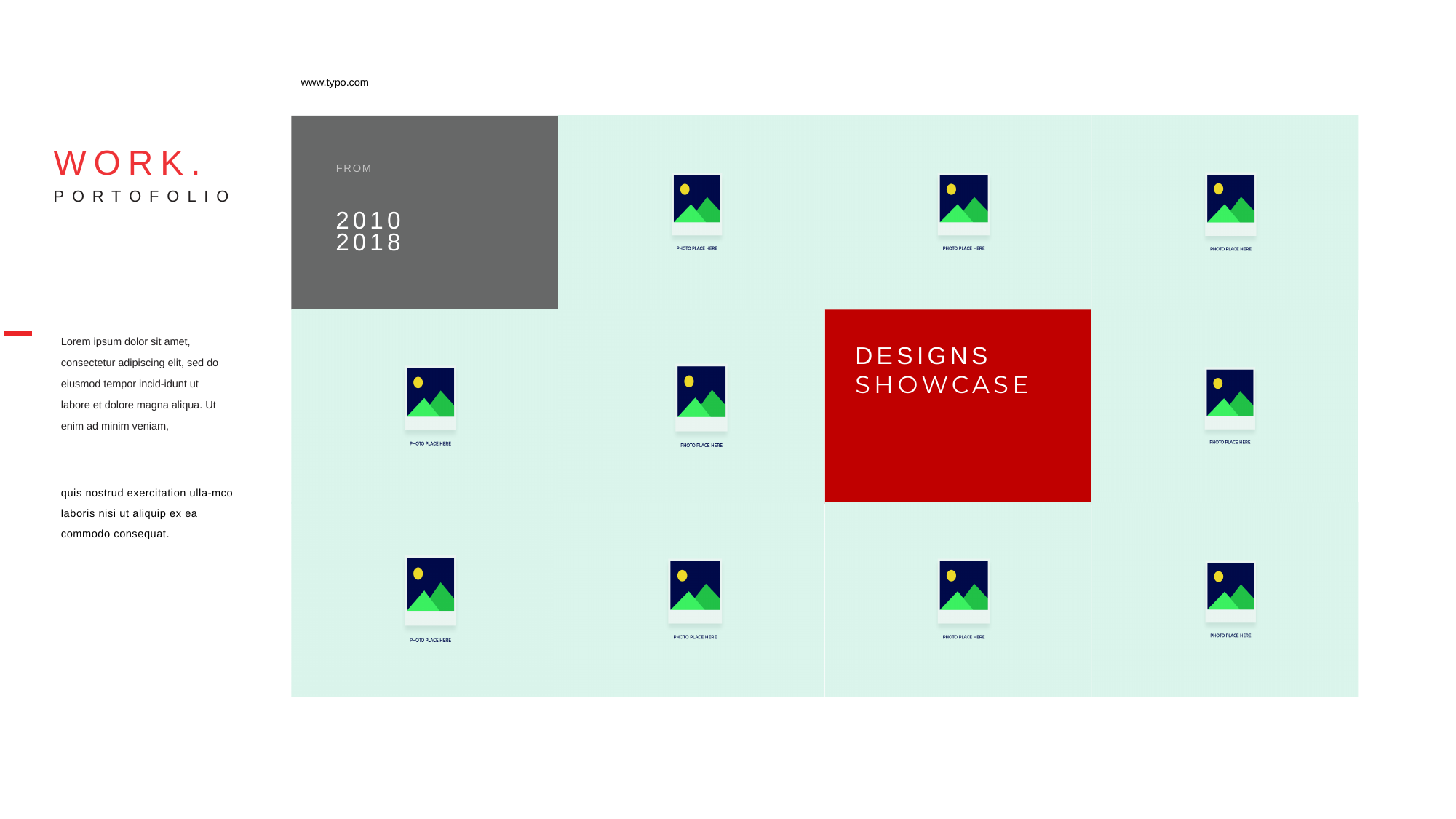

www.typo.com

WORK.
FROM
PORTOFOLIO
2010
2018

Lorem ipsum dolor sit amet, consectetur adipiscing elit, sed do eiusmod tempor incid-idunt ut labore et dolore magna aliqua. Ut enim ad minim veniam,
DESIGNS SHOWCASE
quis nostrud exercitation ulla-mco laboris nisi ut aliquip ex ea commodo consequat.